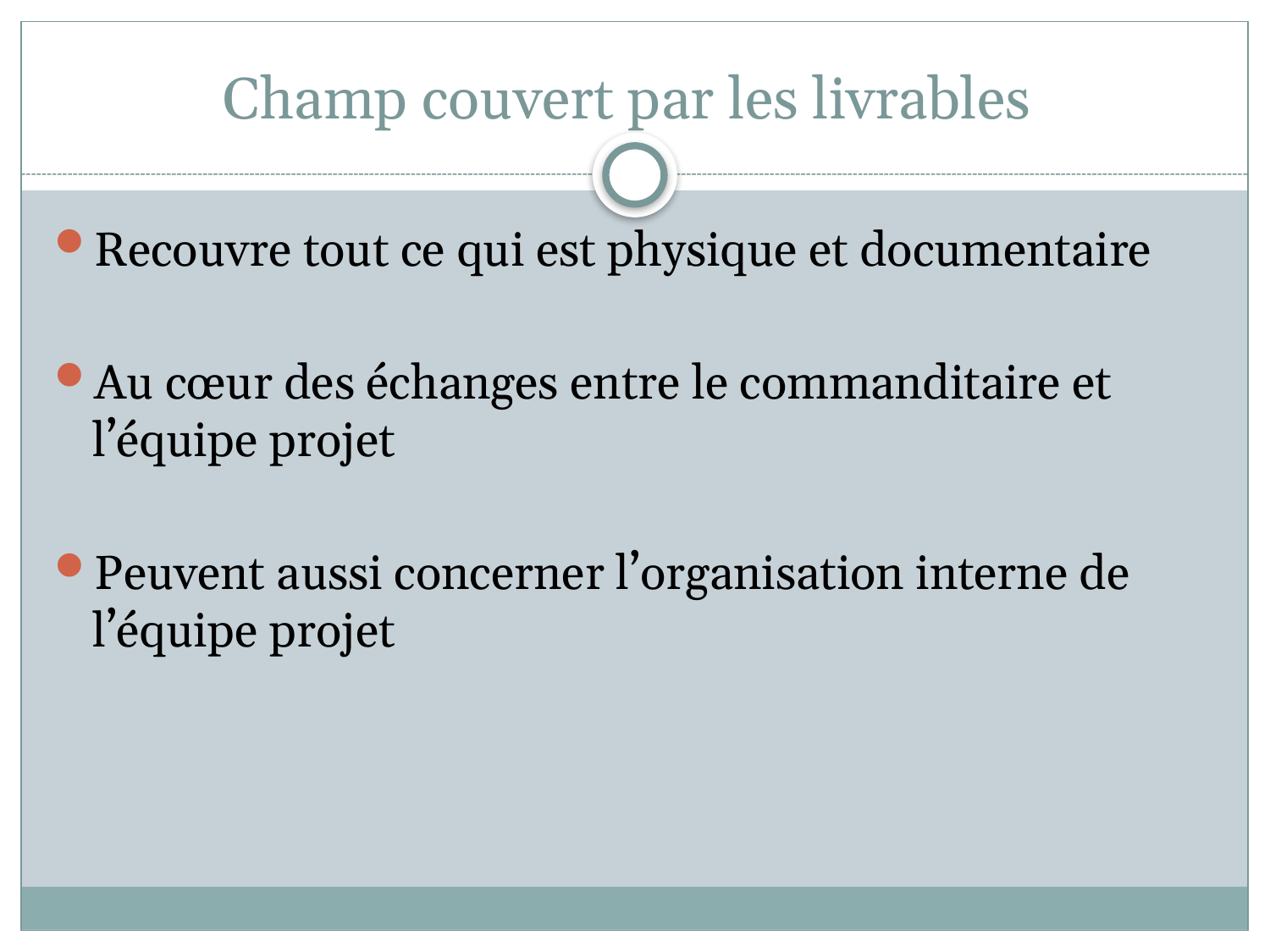

# Champ couvert par les livrables
Recouvre tout ce qui est physique et documentaire

Au cœur des échanges entre le commanditaire et l’équipe projet

Peuvent aussi concerner l’organisation interne de l’équipe projet